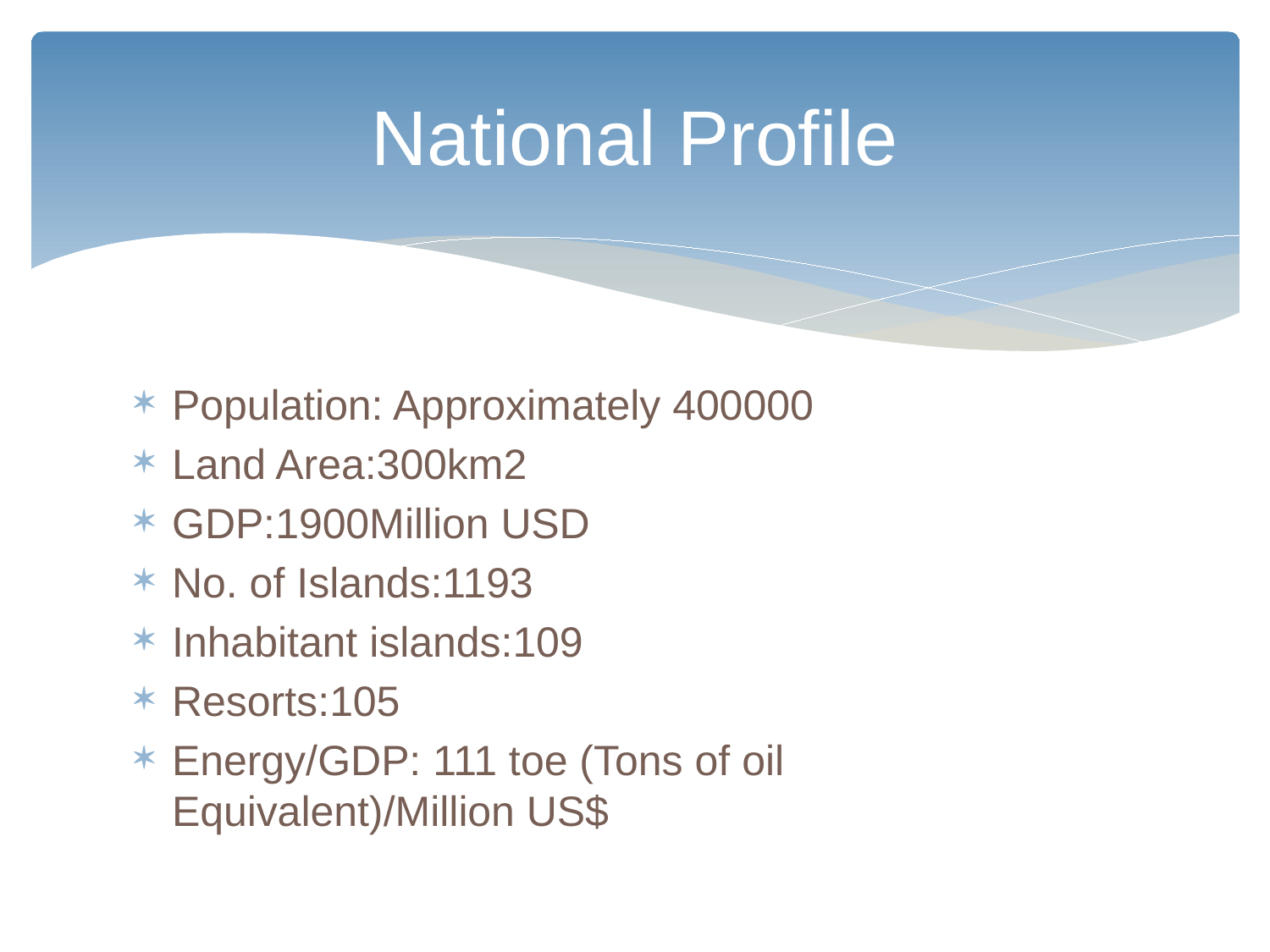

# National Profile
Population: Approximately 400000
Land Area:300km2
GDP:1900Million USD
No. of Islands:1193
Inhabitant islands:109
Resorts:105
Energy/GDP: 111 toe (Tons of oil Equivalent)/Million US$